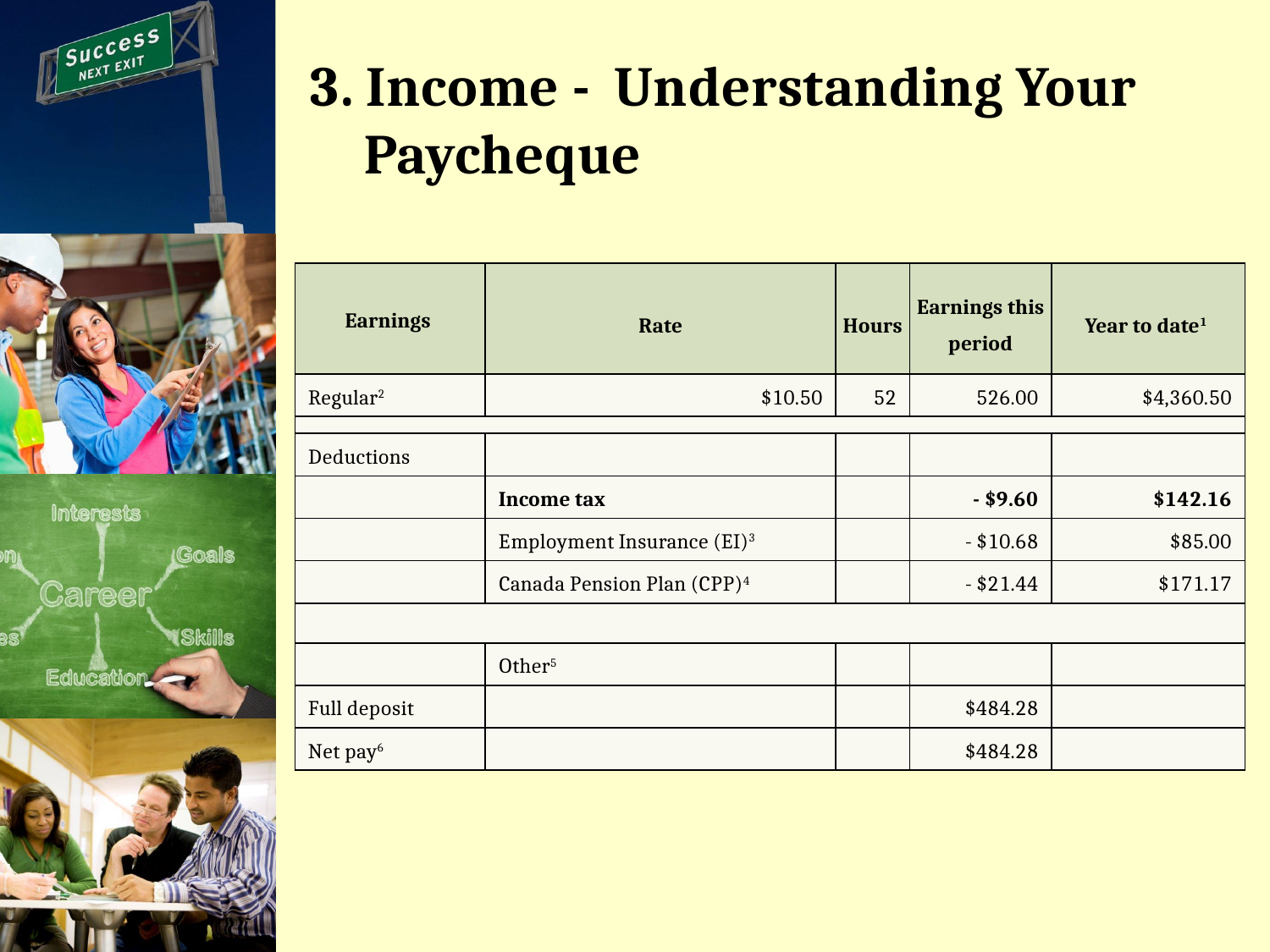

# 3. Income -  Understanding Your Paycheque
| Earnings | Rate | Hours | Earnings this period | Year to date1 |
| --- | --- | --- | --- | --- |
| Regular2 | $10.50 | 52 | 526.00 | $4,360.50 |
|  |  |  |  |  |
| Deductions |  |  |  |  |
|  | Income tax |  | - $9.60 | $142.16 |
|  | Employment Insurance (EI)3 |  | - $10.68 | $85.00 |
|  | Canada Pension Plan (CPP)4 |  | - $21.44 | $171.17 |
|  |  |  |  |  |
|  | Other5 |  |  |  |
| Full deposit |  |  | $484.28 |  |
| Net pay6 |  |  | $484.28 |  |